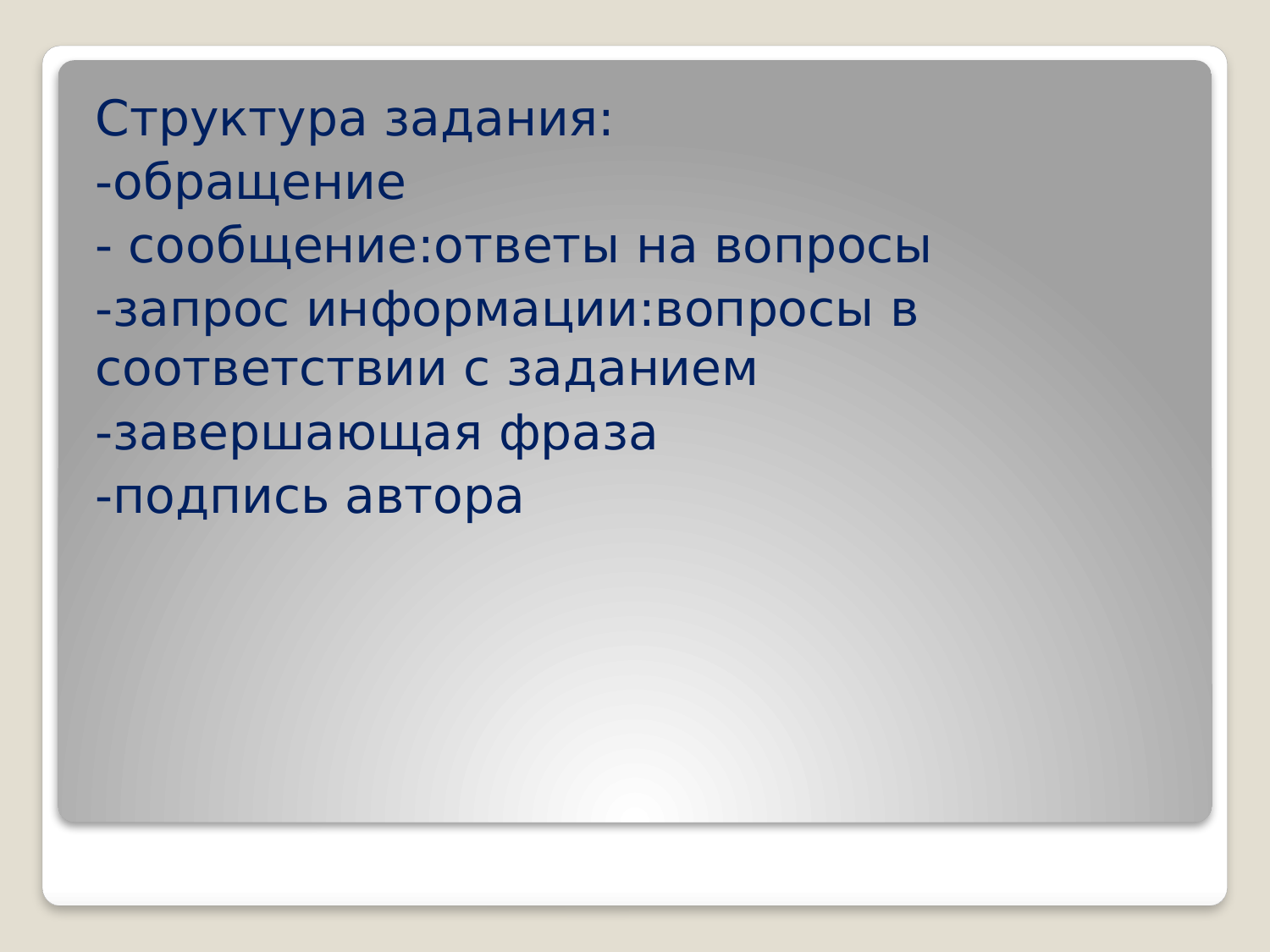

Структура задания:
-обращение
- сообщение:ответы на вопросы
-запрос информации:вопросы в соответствии с заданием
-завершающая фраза
-подпись автора
#